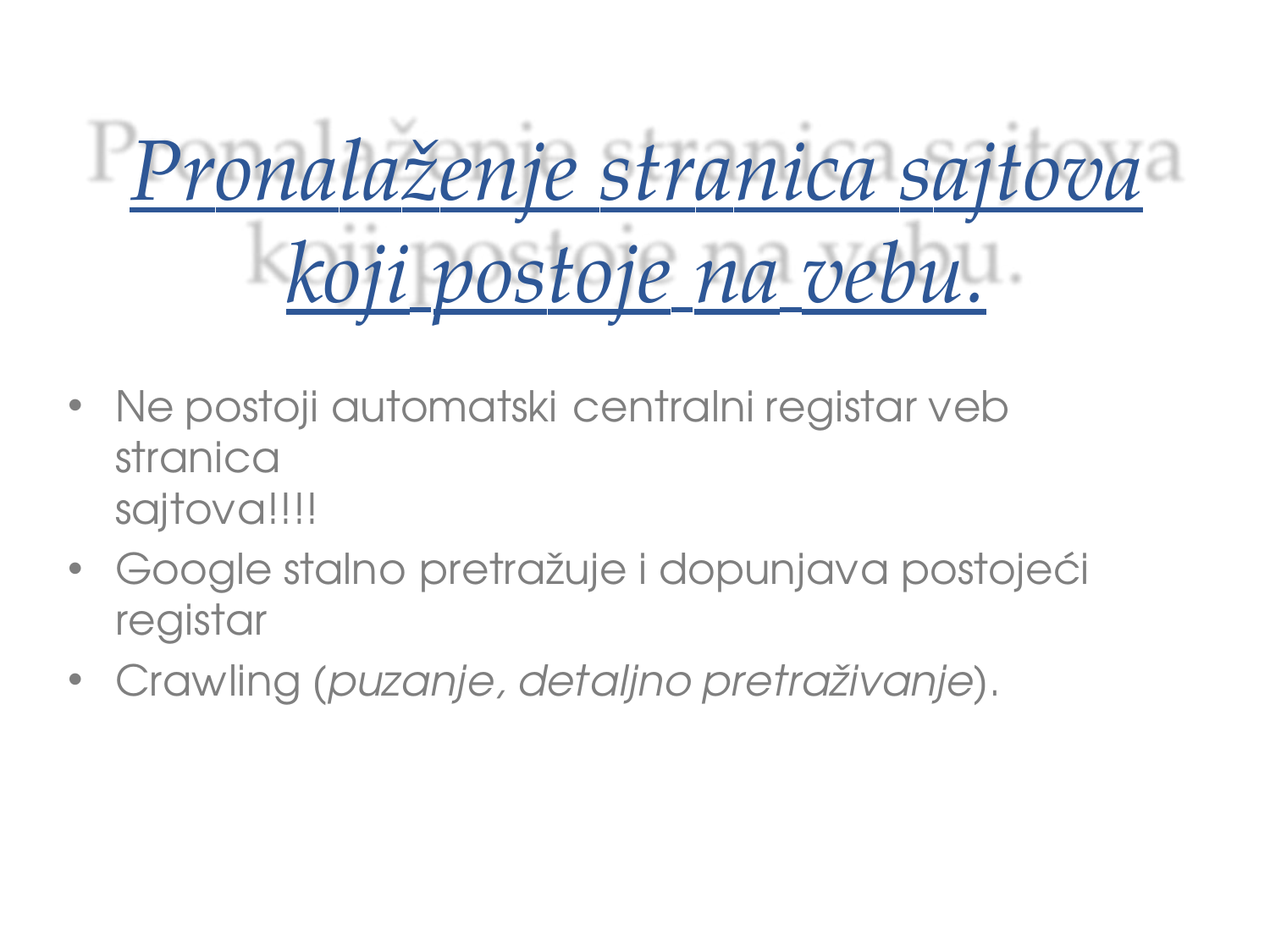

Pronalaženje stranica sajtova
koji postoje na vebu.

Ne postoji automatski centralni registar veb stranica
sajtova!!!!
Google stalno pretražuje i dopunjava postojeći
registar
Crawling (puzanje, detaljno pretraživanje).